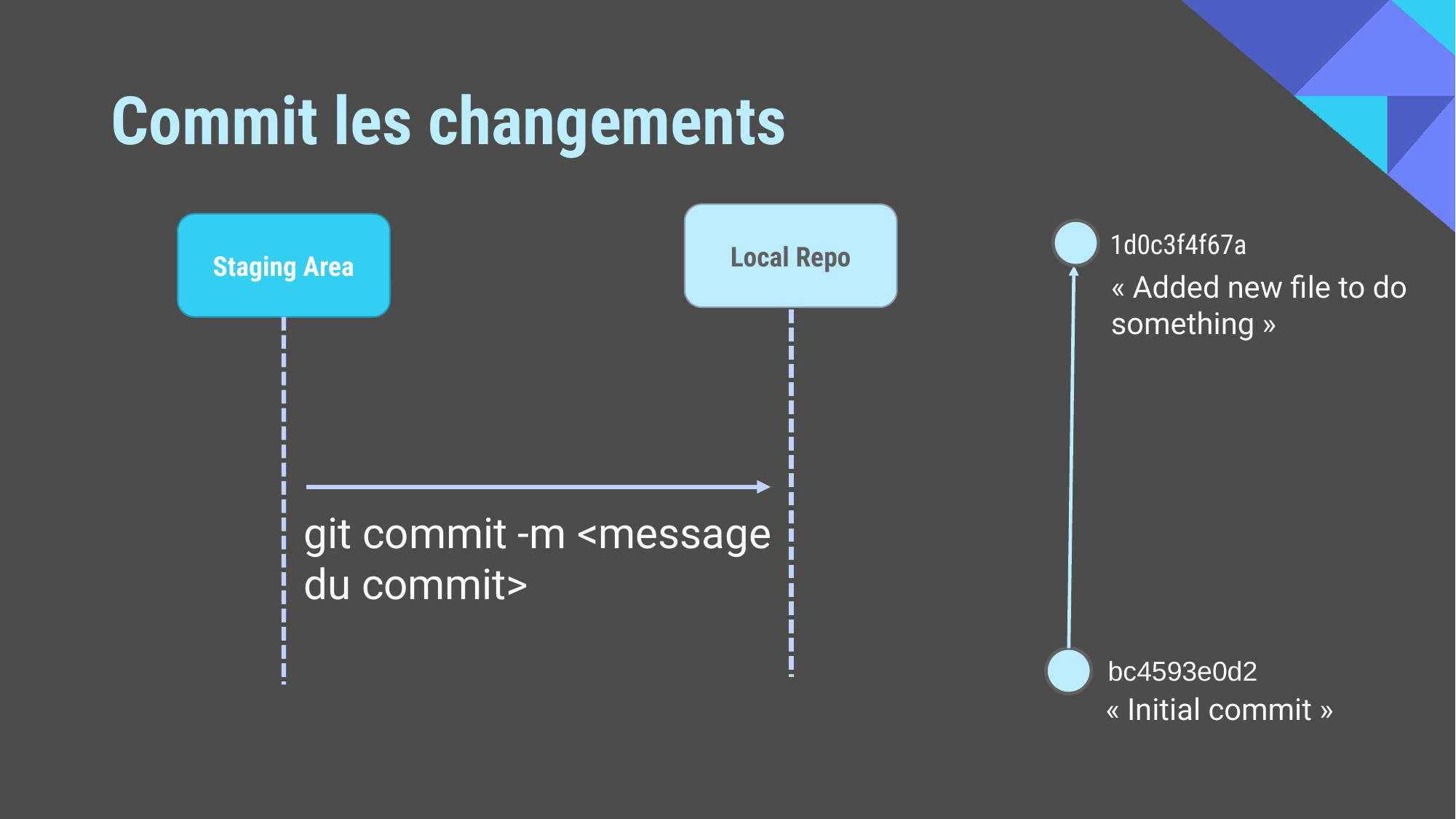

# Commit les changements
Local Repo
Staging Area
Zone de travail

1d0c3f4f67a
« Added new file to do something »
git commit -m <message du commit>
bc4593e0d2
« Initial commit »